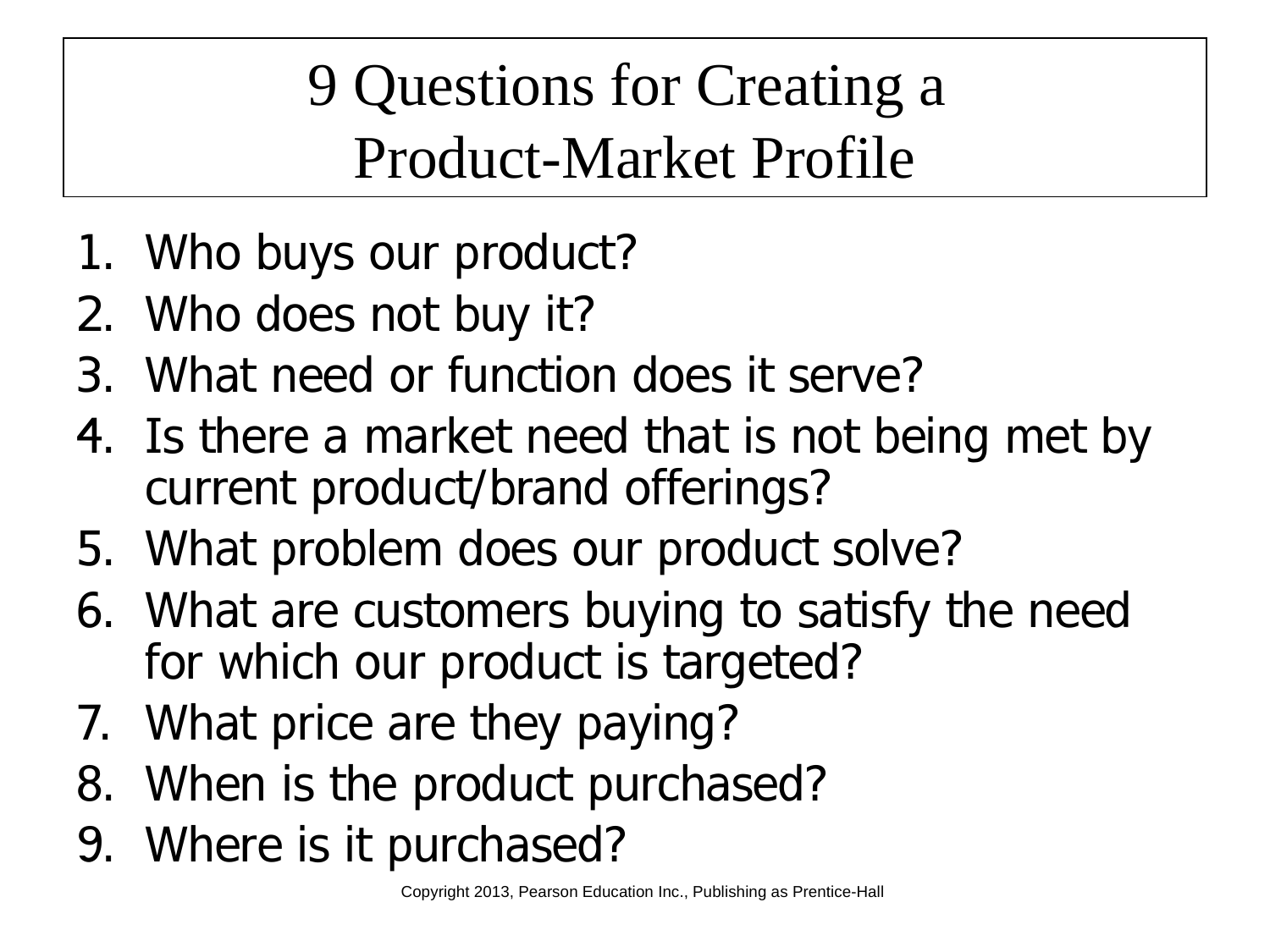

# 9 Questions for Creating a Product-Market Profile
Who buys our product?
Who does not buy it?
What need or function does it serve?
Is there a market need that is not being met by current product/brand offerings?
What problem does our product solve?
What are customers buying to satisfy the need for which our product is targeted?
What price are they paying?
When is the product purchased?
Where is it purchased?
Copyright 2013, Pearson Education Inc., Publishing as Prentice-Hall